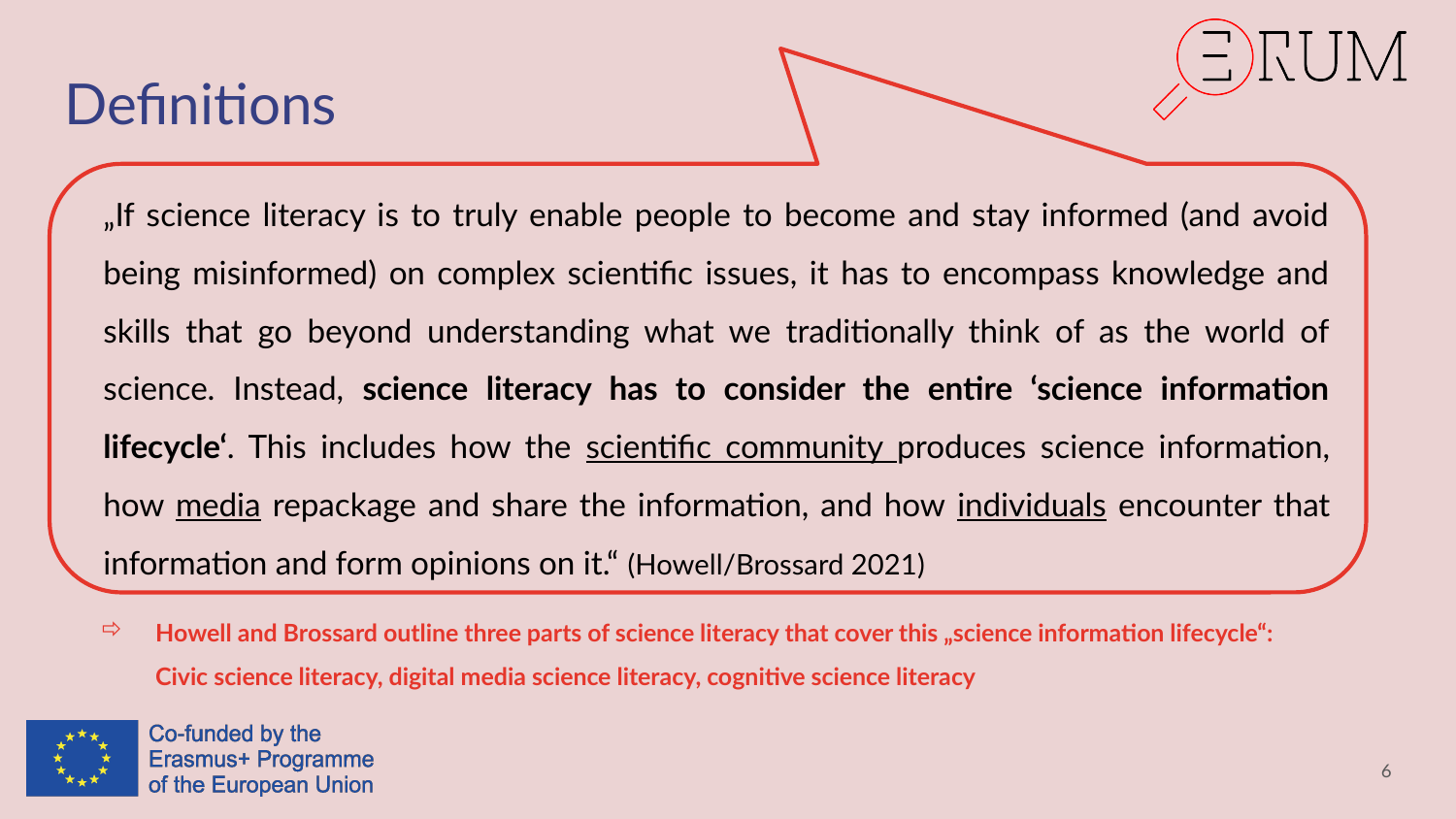

# Definitions
„If science literacy is to truly enable people to become and stay informed (and avoid being misinformed) on complex scientific issues, it has to encompass knowledge and skills that go beyond understanding what we traditionally think of as the world of science. Instead, science literacy has to consider the entire ‘science information lifecycle‘. This includes how the scientific community produces science information, how media repackage and share the information, and how individuals encounter that information and form opinions on it.“ (Howell/Brossard 2021)

Howell and Brossard outline three parts of science literacy that cover this „science information lifecycle“:
Civic science literacy, digital media science literacy, cognitive science literacy
6